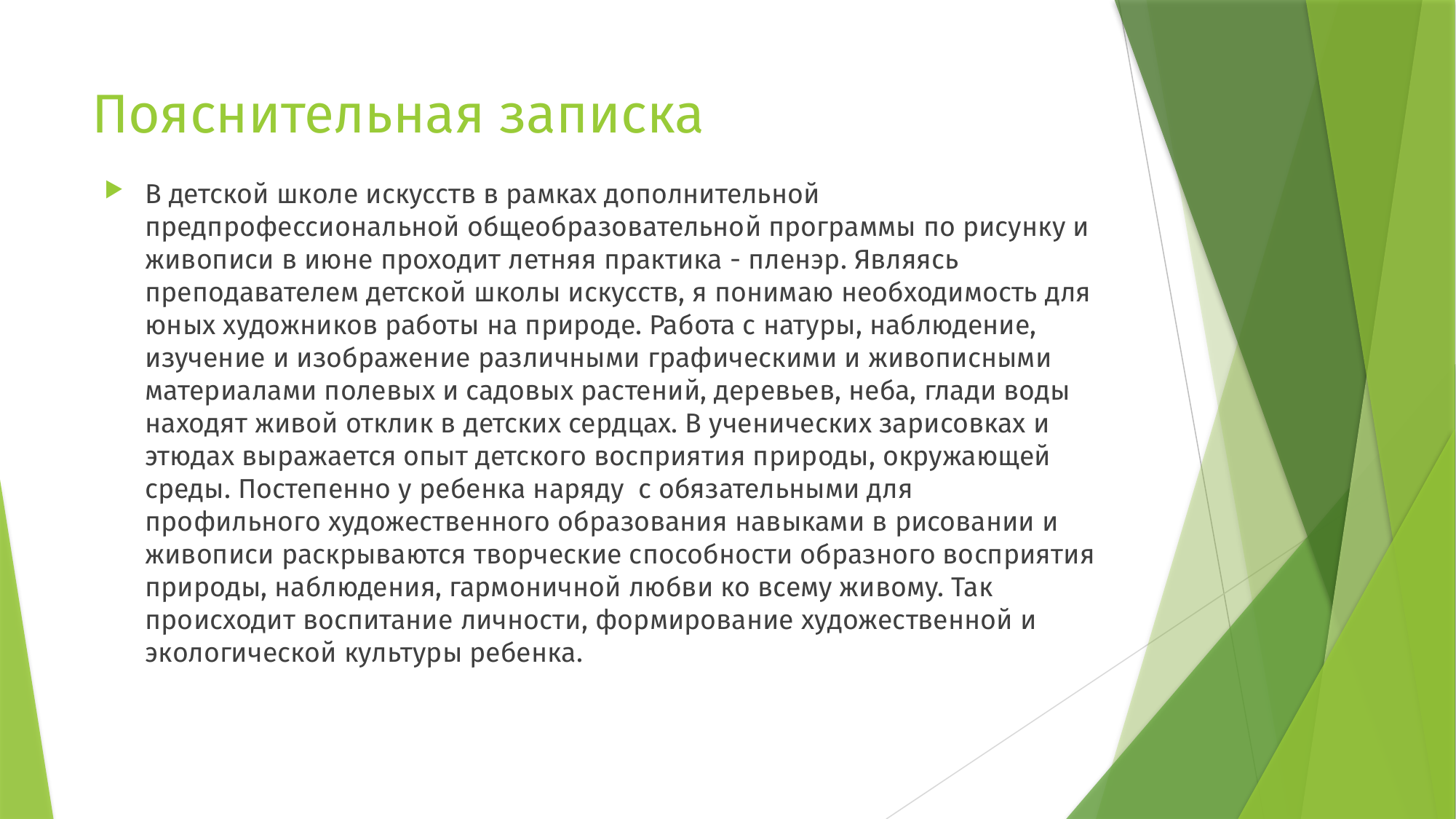

# Пояснительная записка
В детской школе искусств в рамках дополнительной предпрофессиональной общеобразовательной программы по рисунку и живописи в июне проходит летняя практика - пленэр. Являясь преподавателем детской школы искусств, я понимаю необходимость для юных художников работы на природе. Работа с натуры, наблюдение, изучение и изображение различными графическими и живописными материалами полевых и садовых растений, деревьев, неба, глади воды находят живой отклик в детских сердцах. В ученических зарисовках и этюдах выражается опыт детского восприятия природы, окружающей среды. Постепенно у ребенка наряду  с обязательными для профильного художественного образования навыками в рисовании и живописи раскрываются творческие способности образного восприятия природы, наблюдения, гармоничной любви ко всему живому. Так происходит воспитание личности, формирование художественной и экологической культуры ребенка.